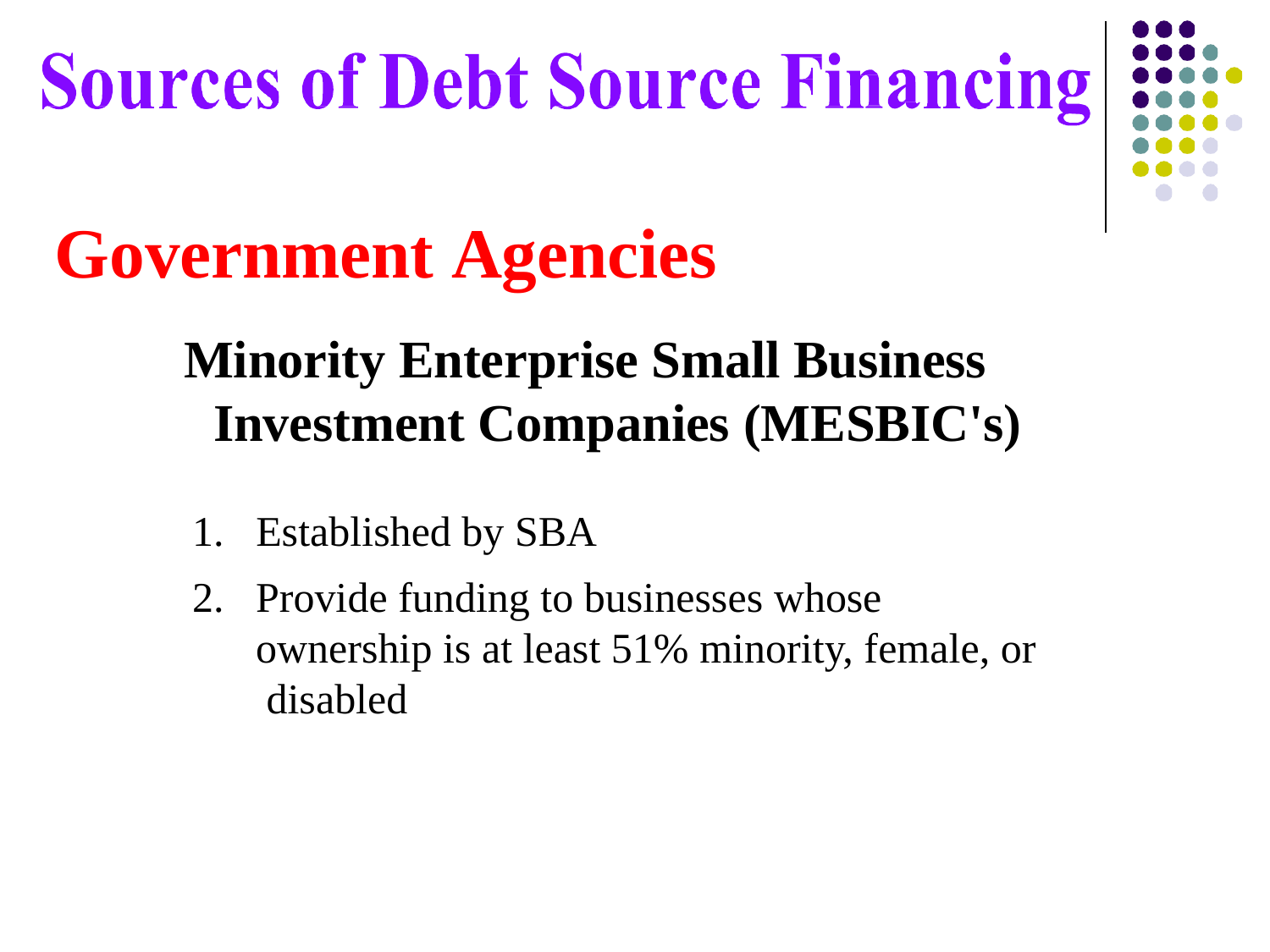

# Government Agencies
Minority Enterprise Small Business  Investment Companies (MESBIC's)
Established by SBA
Provide funding to businesses whose  ownership is at least 51% minority, female, or  disabled